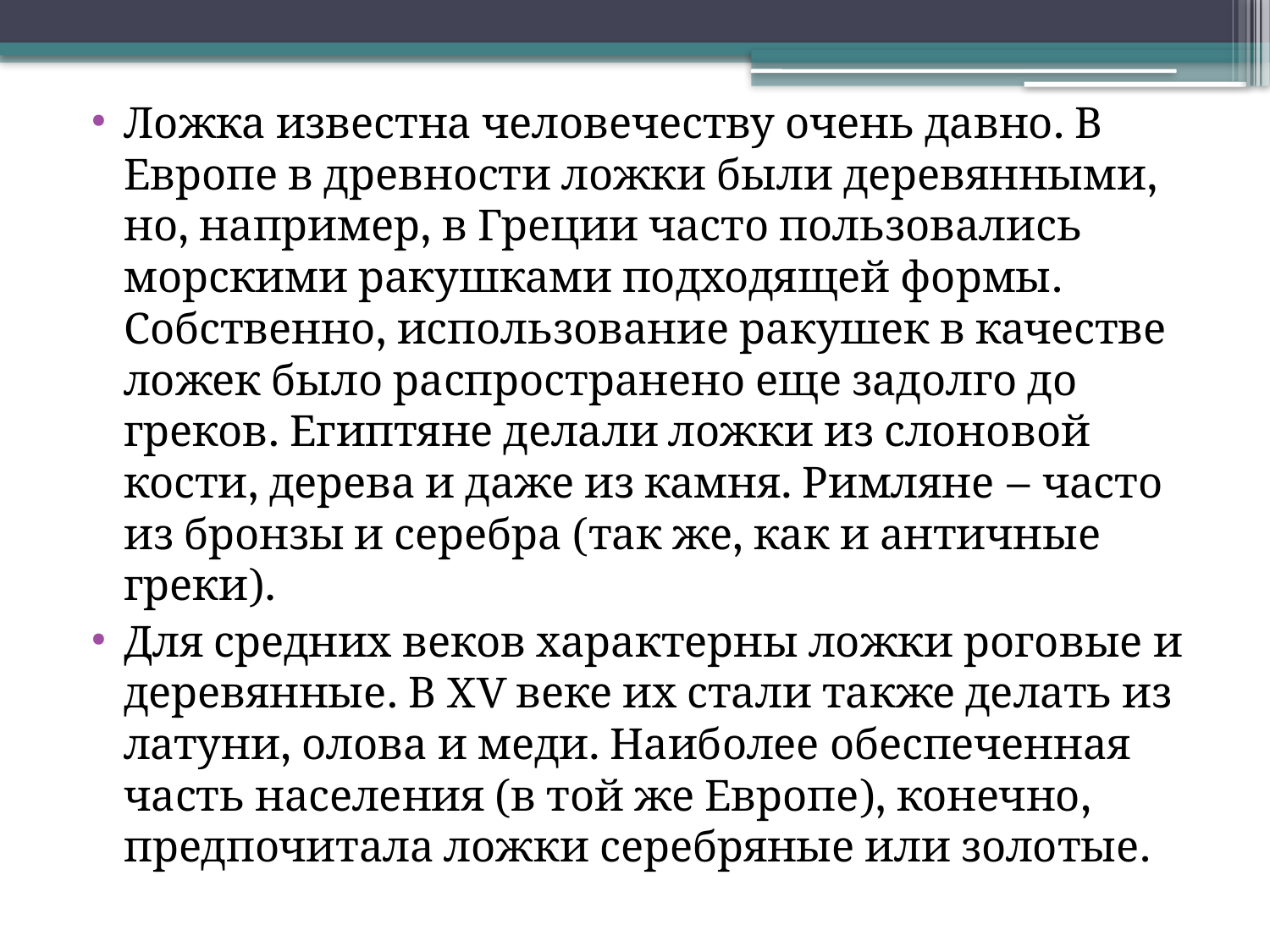

Ложка известна человечеству очень давно. В Европе в древности ложки были деревянными, но, например, в Греции часто пользовались морскими ракушками подходящей формы. Собственно, использование ракушек в качестве ложек было распространено еще задолго до греков. Египтяне делали ложки из слоновой кости, дерева и даже из камня. Римляне – часто из бронзы и серебра (так же, как и античные греки).
Для средних веков характерны ложки роговые и деревянные. В XV веке их стали также делать из латуни, олова и меди. Наиболее обеспеченная часть населения (в той же Европе), конечно, предпочитала ложки серебряные или золотые.